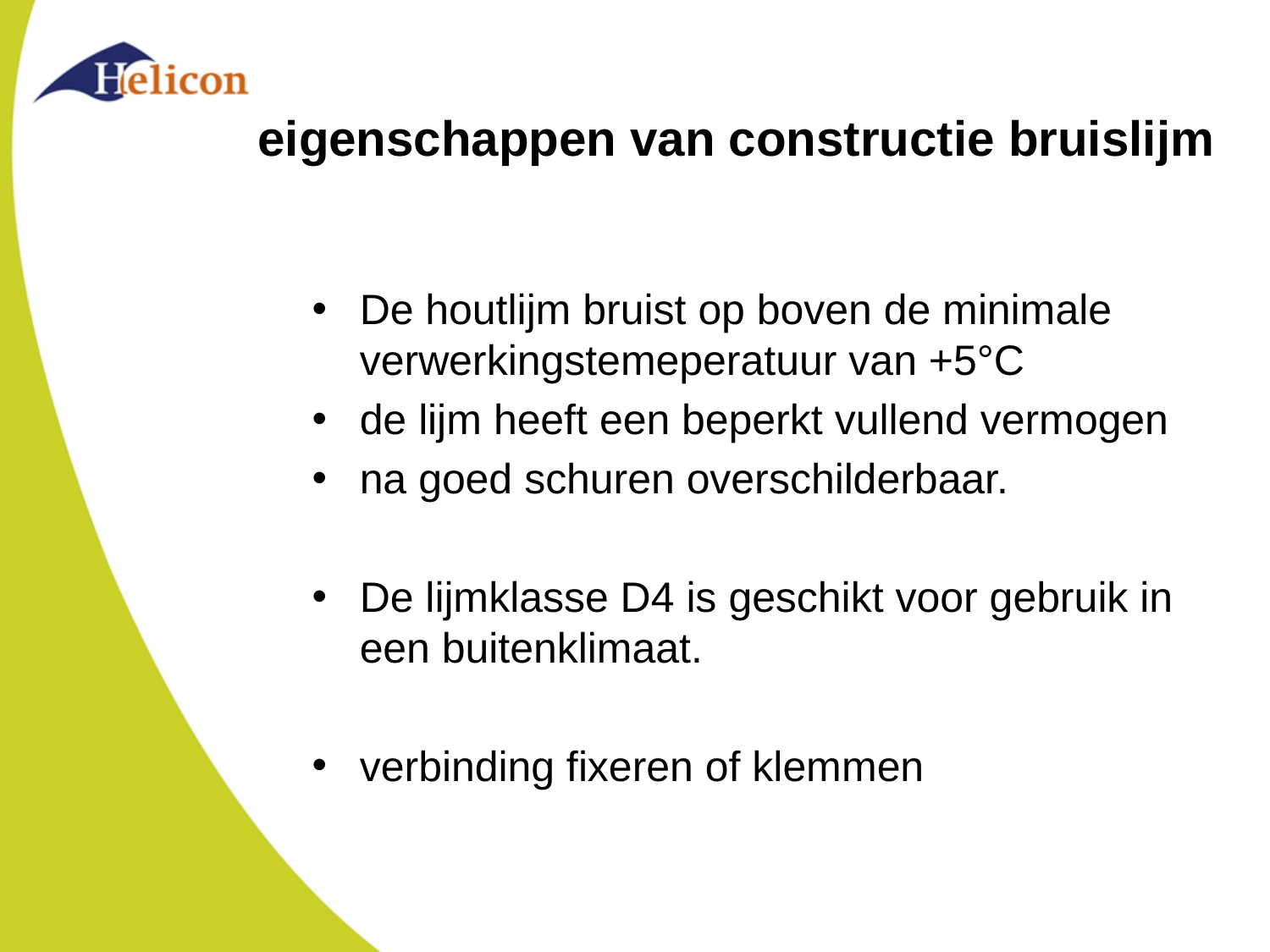

# eigenschappen van constructie bruislijm
De houtlijm bruist op boven de minimale verwerkingstemeperatuur van +5°C
de lijm heeft een beperkt vullend vermogen
na goed schuren overschilderbaar.

De lijmklasse D4 is geschikt voor gebruik in een buitenklimaat.

verbinding fixeren of klemmen